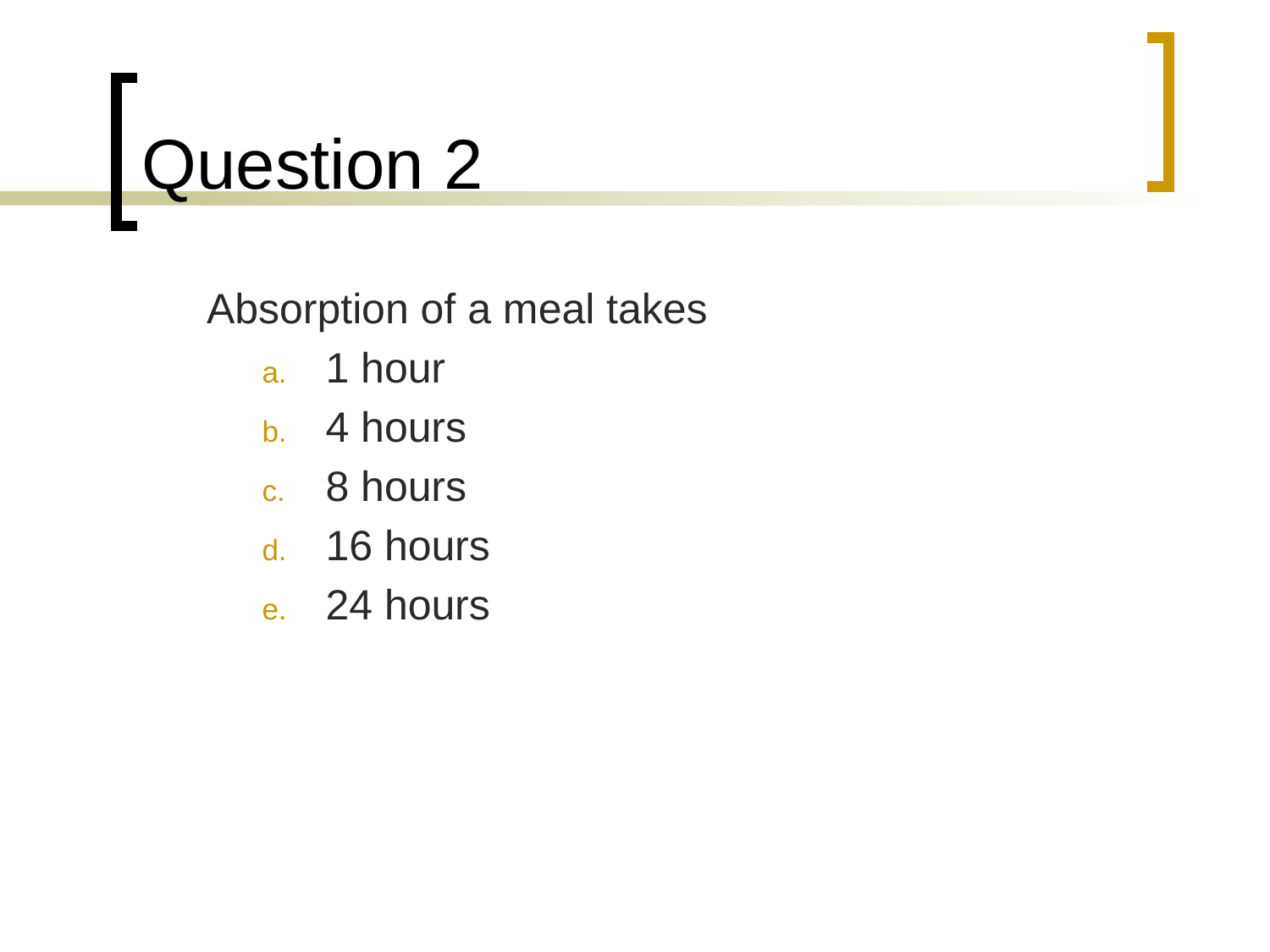

# Question 2
	Absorption of a meal takes
1 hour
4 hours
8 hours
16 hours
24 hours